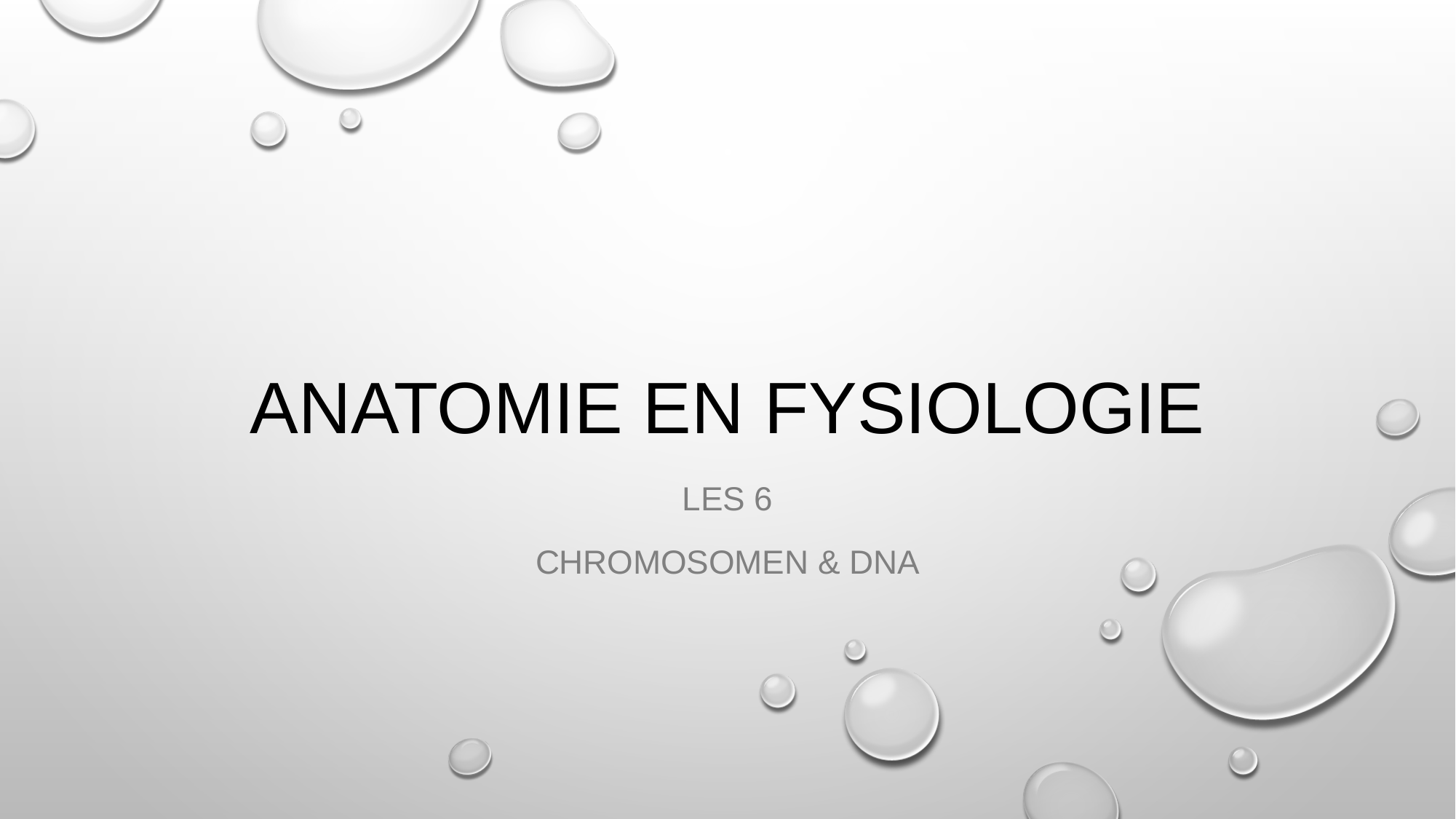

# Anatomie en Fysiologie
Les 6
Chromosomen & DNA